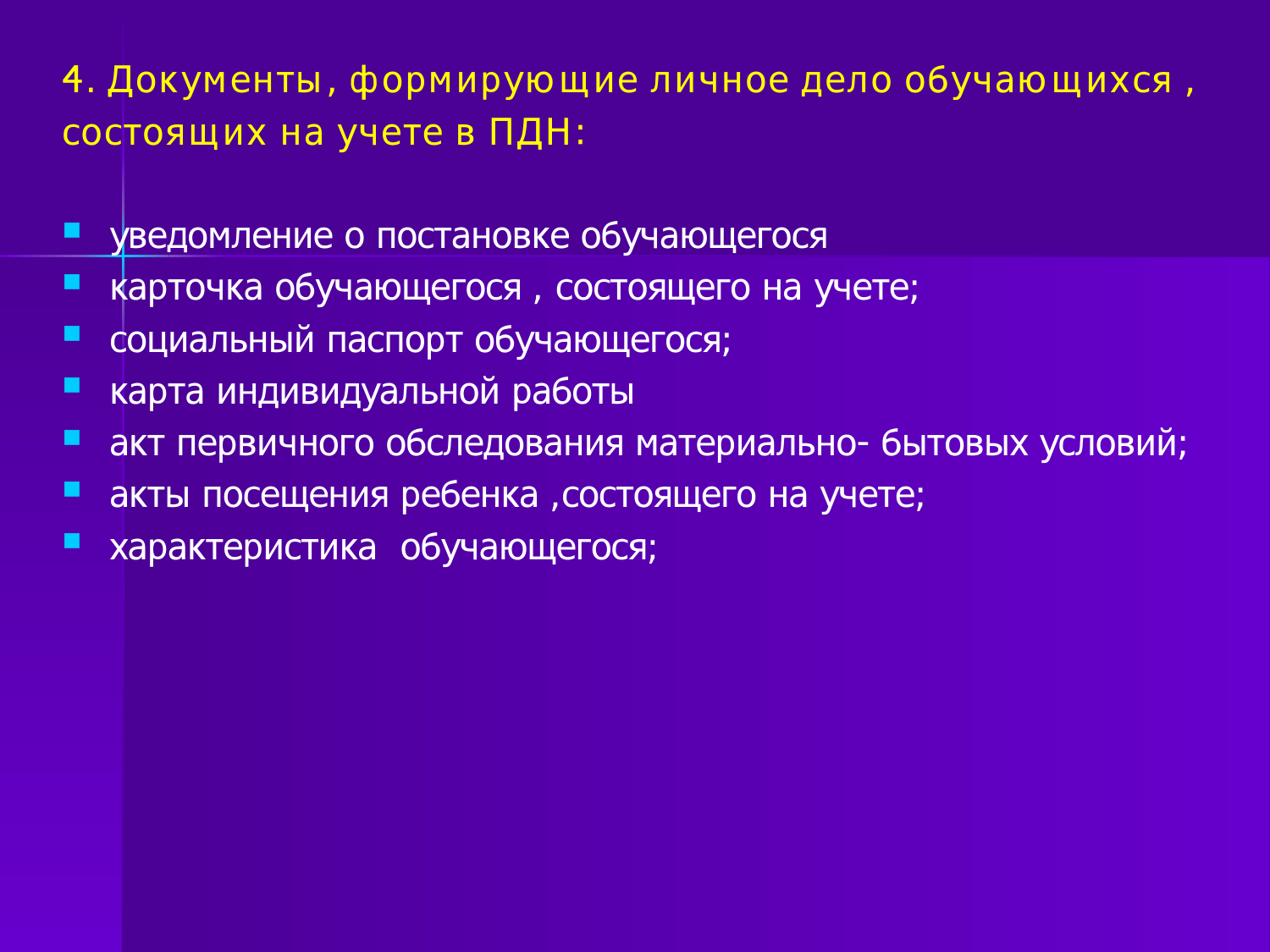

4. Документы, формирующие личное дело обучающихся ,
состоящих на учете в ПДН:

уведомление о постановке обучающегося
карточка обучающегося , состоящего на учете;
социальный паспорт обучающегося;
карта индивидуальной работы
акт первичного обследования материально- бытовых условий;
акты посещения ребенка ,состоящего на учете;
характеристика  обучающегося;